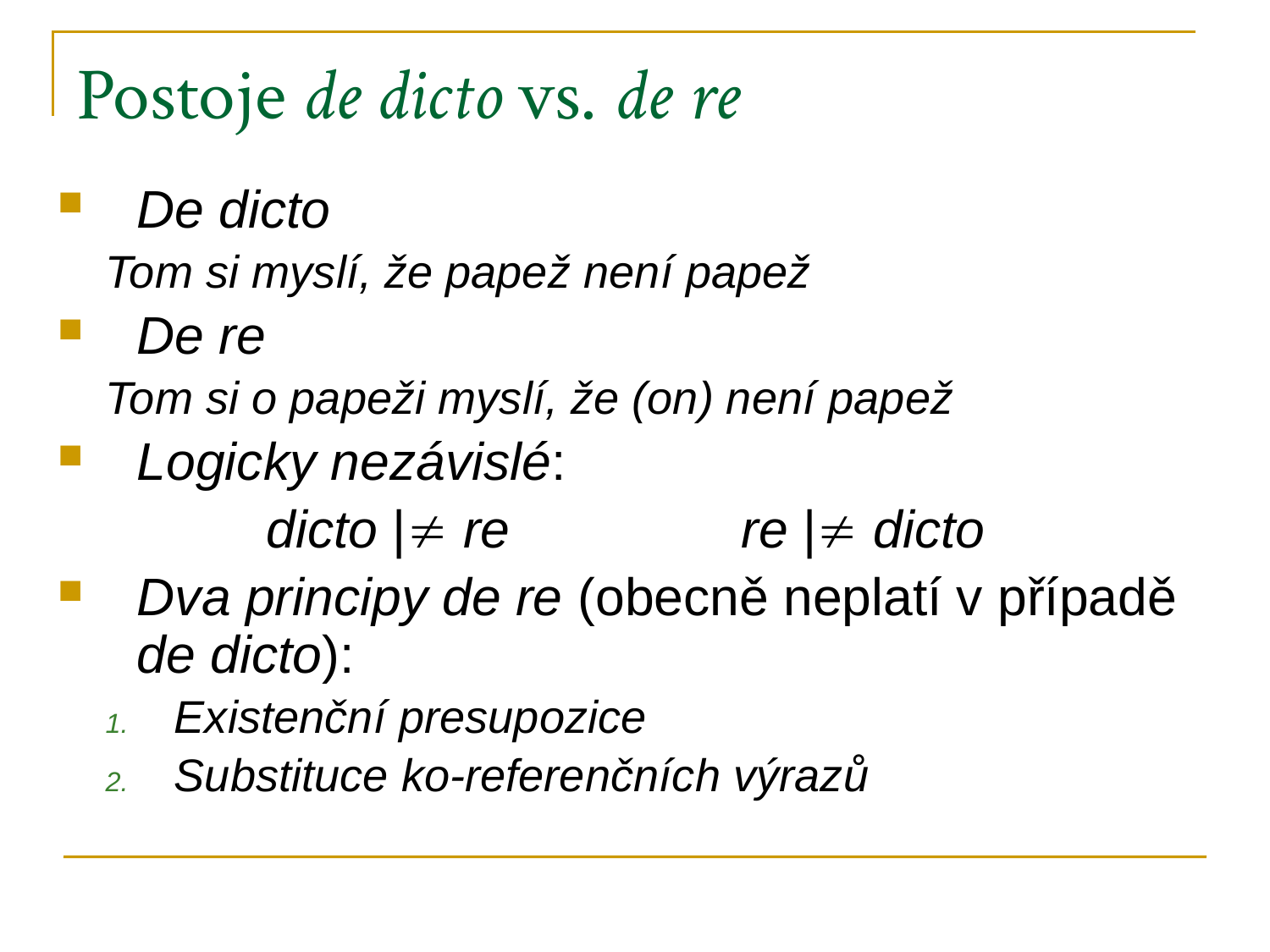

# Postoje de dicto vs. de re
De dicto
Tom si myslí, že papež není papež
De re
Tom si o papeži myslí, že (on) není papež
Logicky nezávislé:
dicto |≠ re		 re |≠ dicto
Dva principy de re (obecně neplatí v případě de dicto):
Existenční presupozice
Substituce ko-referenčních výrazů